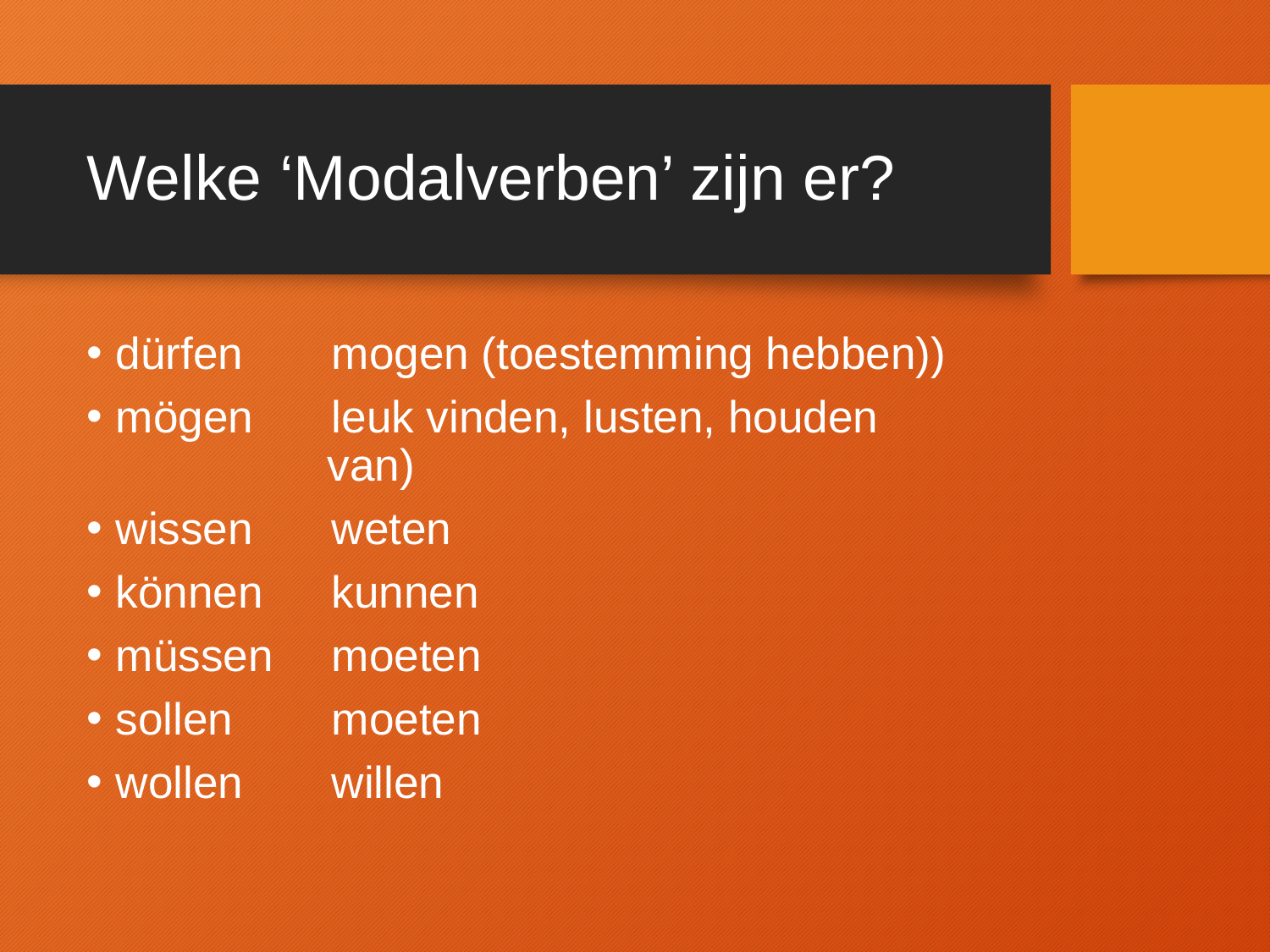

# Welke ‘Modalverben’ zijn er?
dürfen	mogen (toestemming hebben))
mögen	leuk vinden, lusten, houden
                 van)
wissen	weten
können	kunnen
müssen	moeten
sollen	moeten
wollen	willen